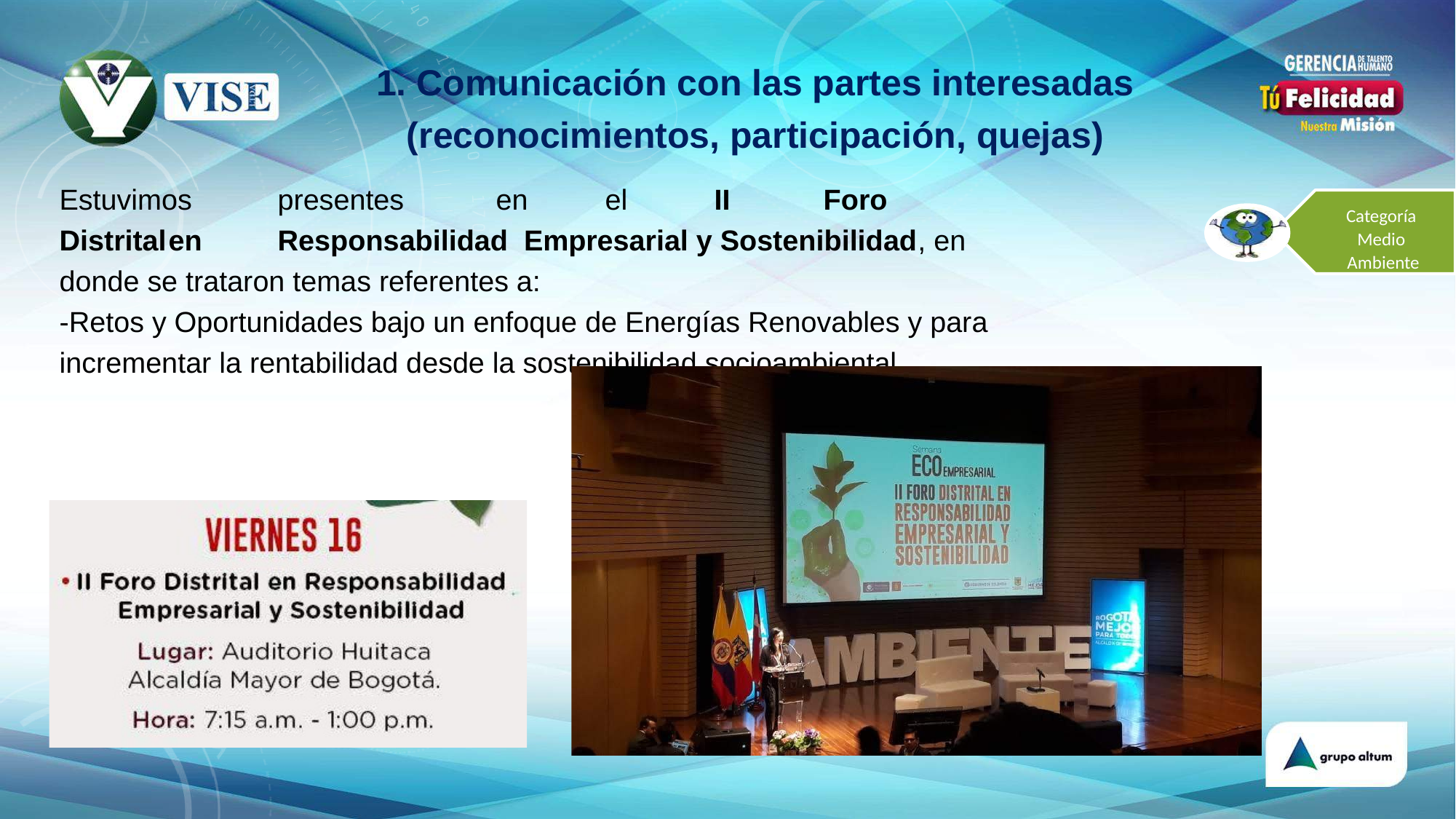

# 1. Comunicación con las partes interesadas  (reconocimientos, participación, quejas)
Estuvimos	presentes	en	el	II	Foro	Distrital	en	Responsabilidad  Empresarial y Sostenibilidad, en donde se trataron temas referentes a:
-Retos y Oportunidades bajo un enfoque de Energías Renovables y para  incrementar la rentabilidad desde la sostenibilidad socioambiental

Categoría  Medio  Ambiente